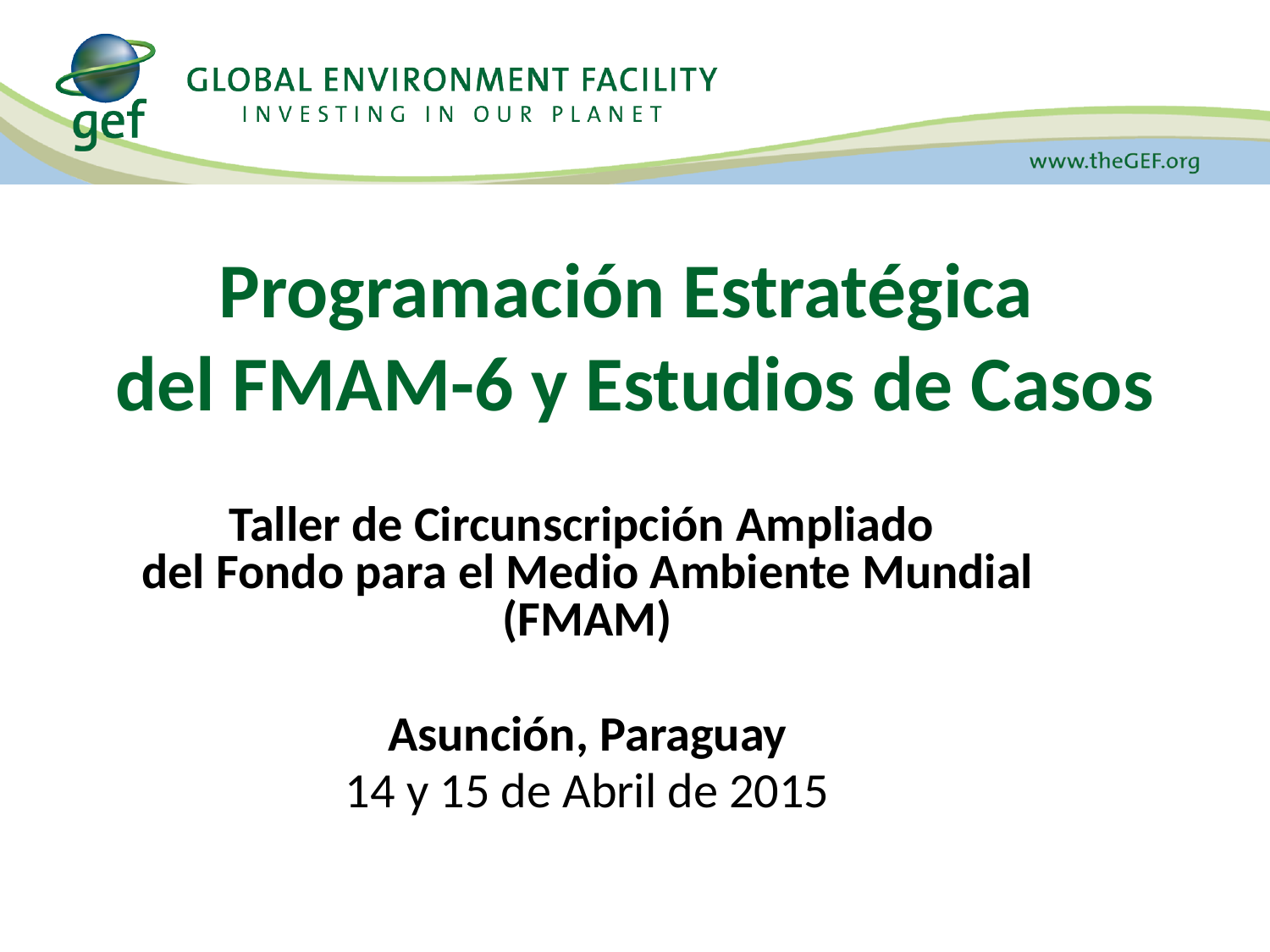

# Programación Estratégica del FMAM-6 y Estudios de Casos
Taller de Circunscripción Ampliado
del Fondo para el Medio Ambiente Mundial (FMAM)

Asunción, Paraguay
14 y 15 de Abril de 2015